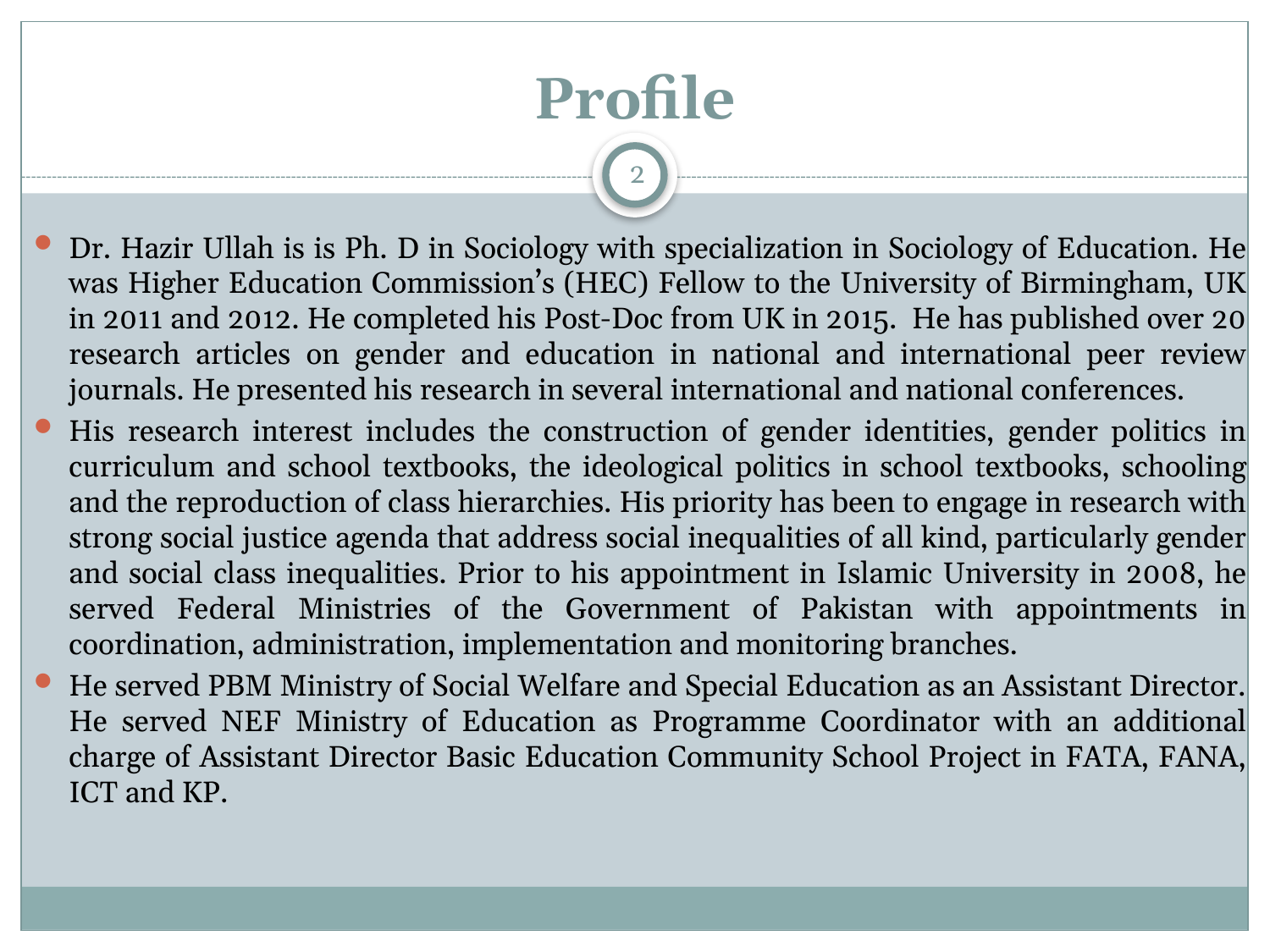

# Profile
2
Dr. Hazir Ullah is is Ph. D in Sociology with specialization in Sociology of Education. He was Higher Education Commission’s (HEC) Fellow to the University of Birmingham, UK in 2011 and 2012. He completed his Post-Doc from UK in 2015.  He has published over 20 research articles on gender and education in national and international peer review journals. He presented his research in several international and national conferences.
His research interest includes the construction of gender identities, gender politics in curriculum and school textbooks, the ideological politics in school textbooks, schooling and the reproduction of class hierarchies. His priority has been to engage in research with strong social justice agenda that address social inequalities of all kind, particularly gender and social class inequalities. Prior to his appointment in Islamic University in 2008, he served Federal Ministries of the Government of Pakistan with appointments in coordination, administration, implementation and monitoring branches.
He served PBM Ministry of Social Welfare and Special Education as an Assistant Director. He served NEF Ministry of Education as Programme Coordinator with an additional charge of Assistant Director Basic Education Community School Project in FATA, FANA, ICT and KP.